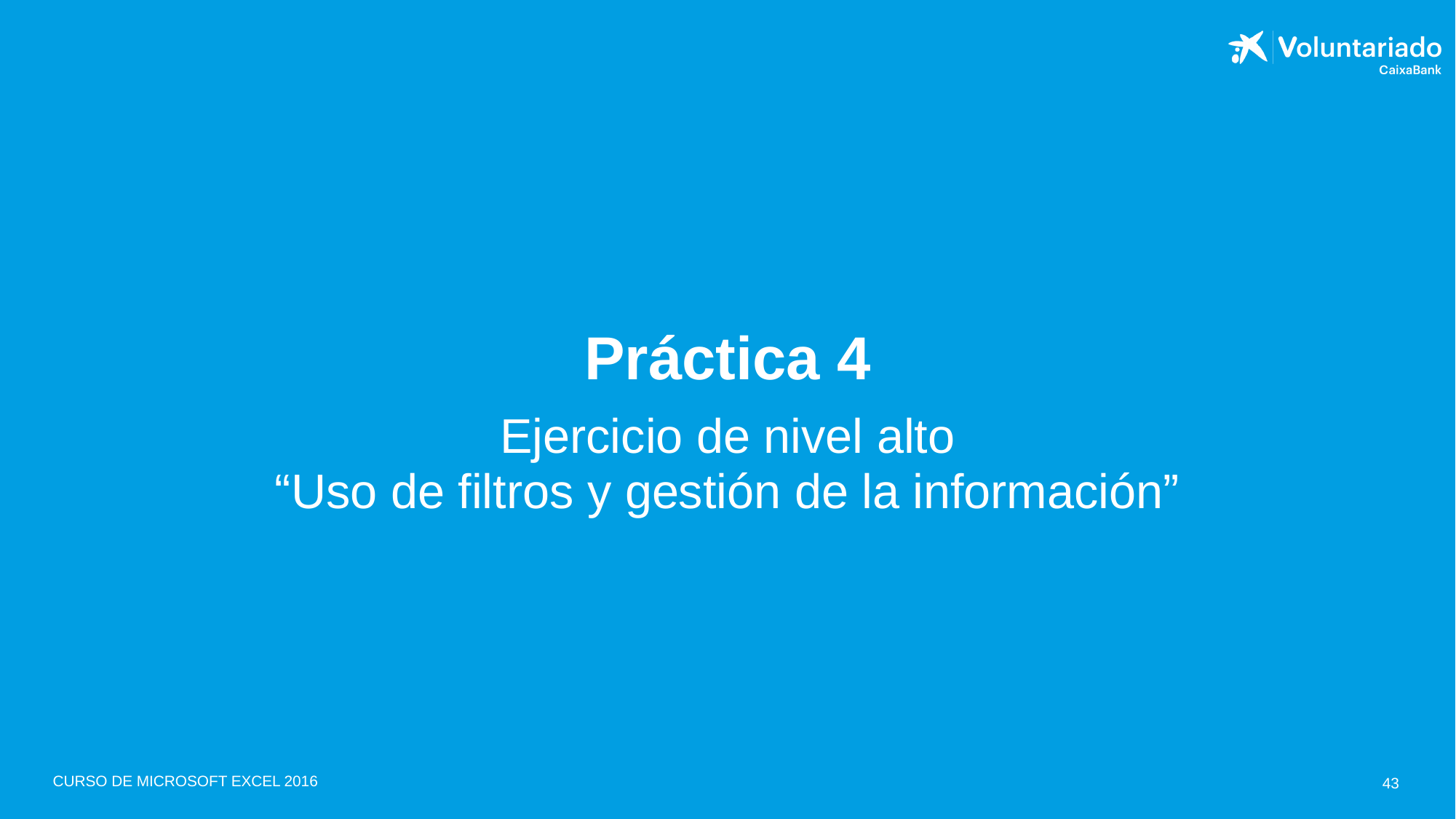

# Práctica 4
Ejercicio de nivel alto
“Uso de filtros y gestión de la información”